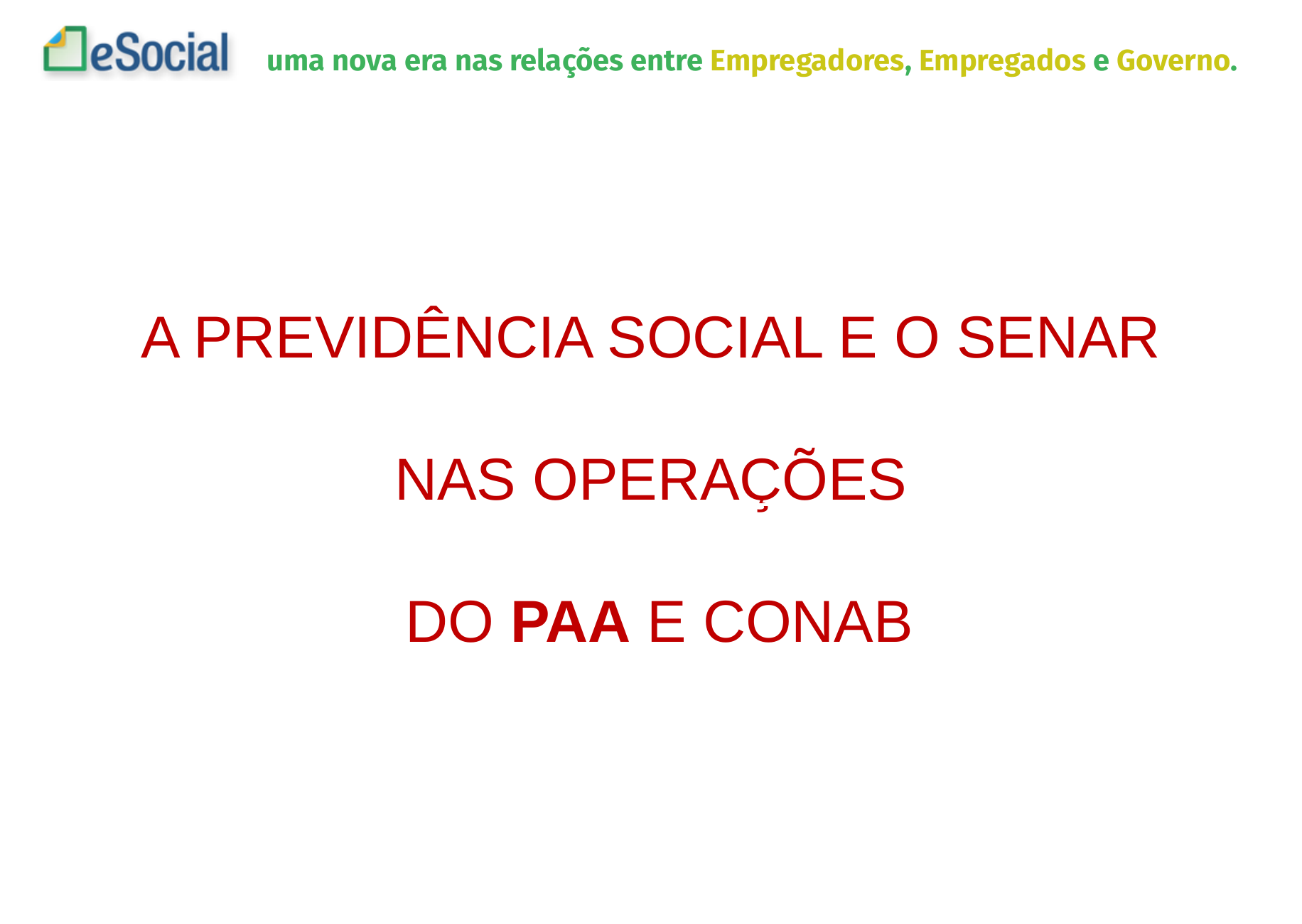

A PREVIDÊNCIA SOCIAL E O SENAR

NAS OPERAÇÕES

DO PAA E CONAB